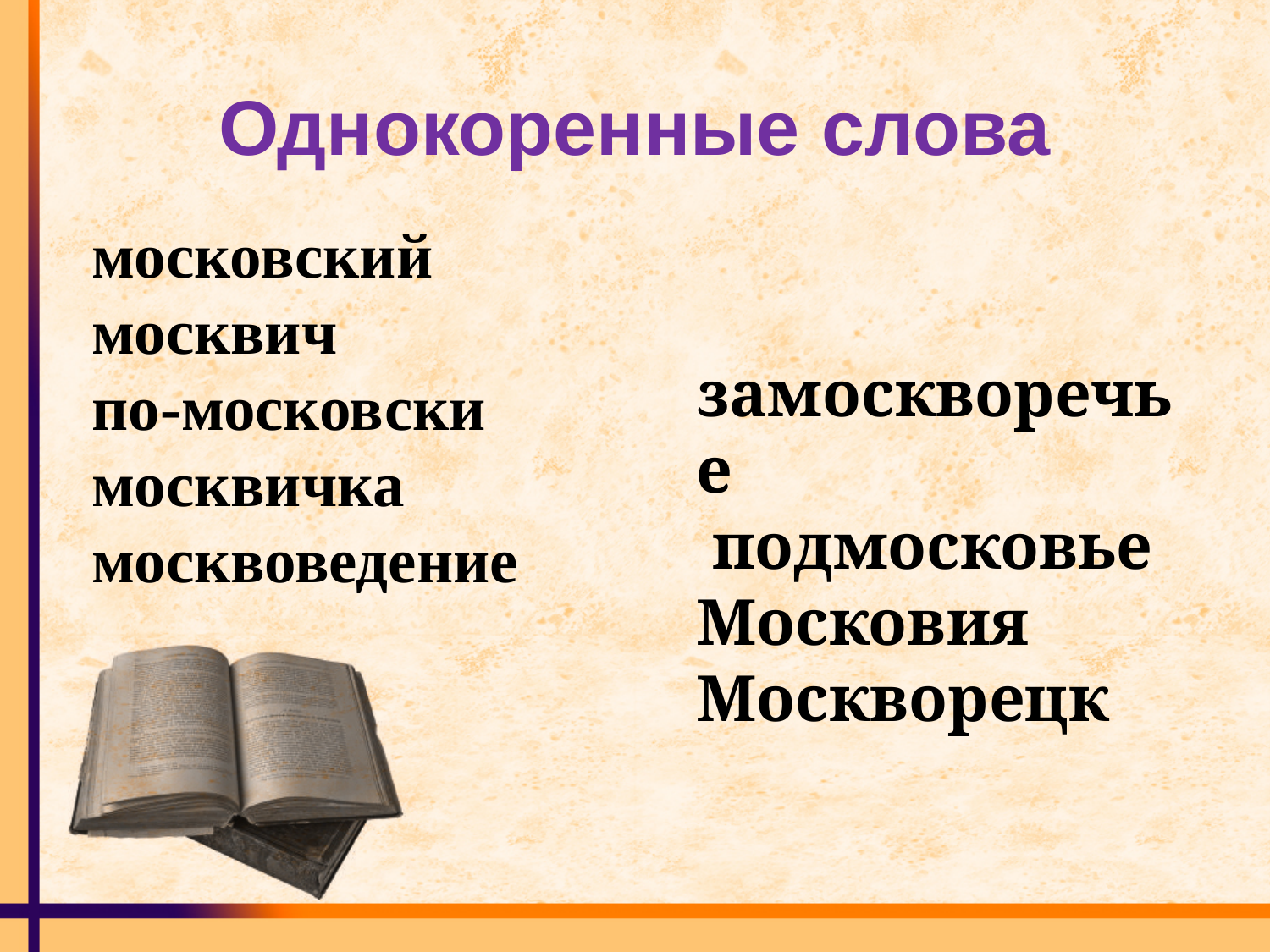

Однокоренные слова
московский
москвич
по-московски
москвичка
москвоведение
замоскворечье
 подмосковье
Московия
Москворецк